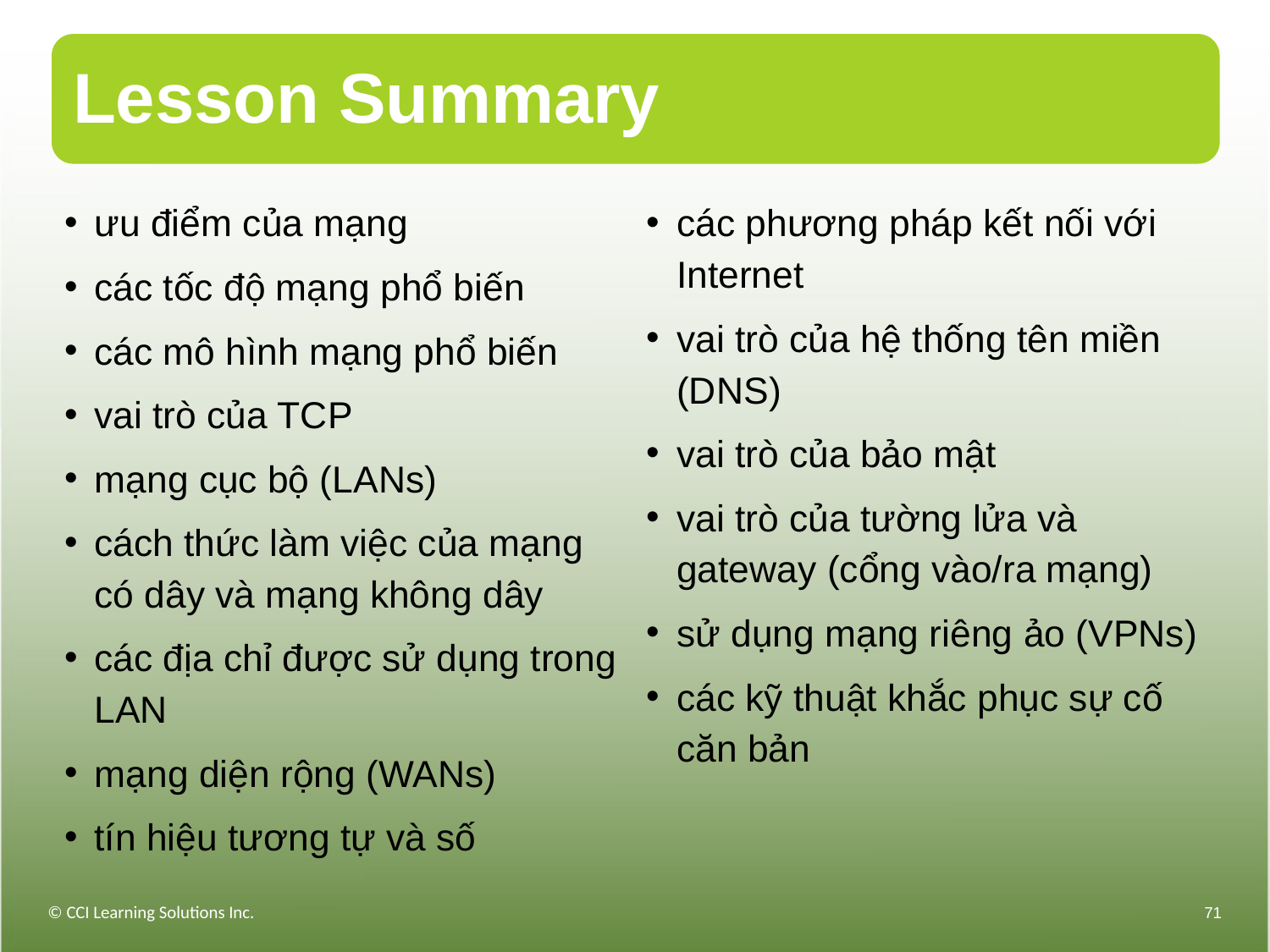

# Lesson Summary
ưu điểm của mạng
các tốc độ mạng phổ biến
các mô hình mạng phổ biến
vai trò của TCP
mạng cục bộ (LANs)
cách thức làm việc của mạng có dây và mạng không dây
các địa chỉ được sử dụng trong LAN
mạng diện rộng (WANs)
tín hiệu tương tự và số
các phương pháp kết nối với Internet
vai trò của hệ thống tên miền (DNS)
vai trò của bảo mật
vai trò của tường lửa và gateway (cổng vào/ra mạng)
sử dụng mạng riêng ảo (VPNs)
các kỹ thuật khắc phục sự cố căn bản
© CCI Learning Solutions Inc.
71